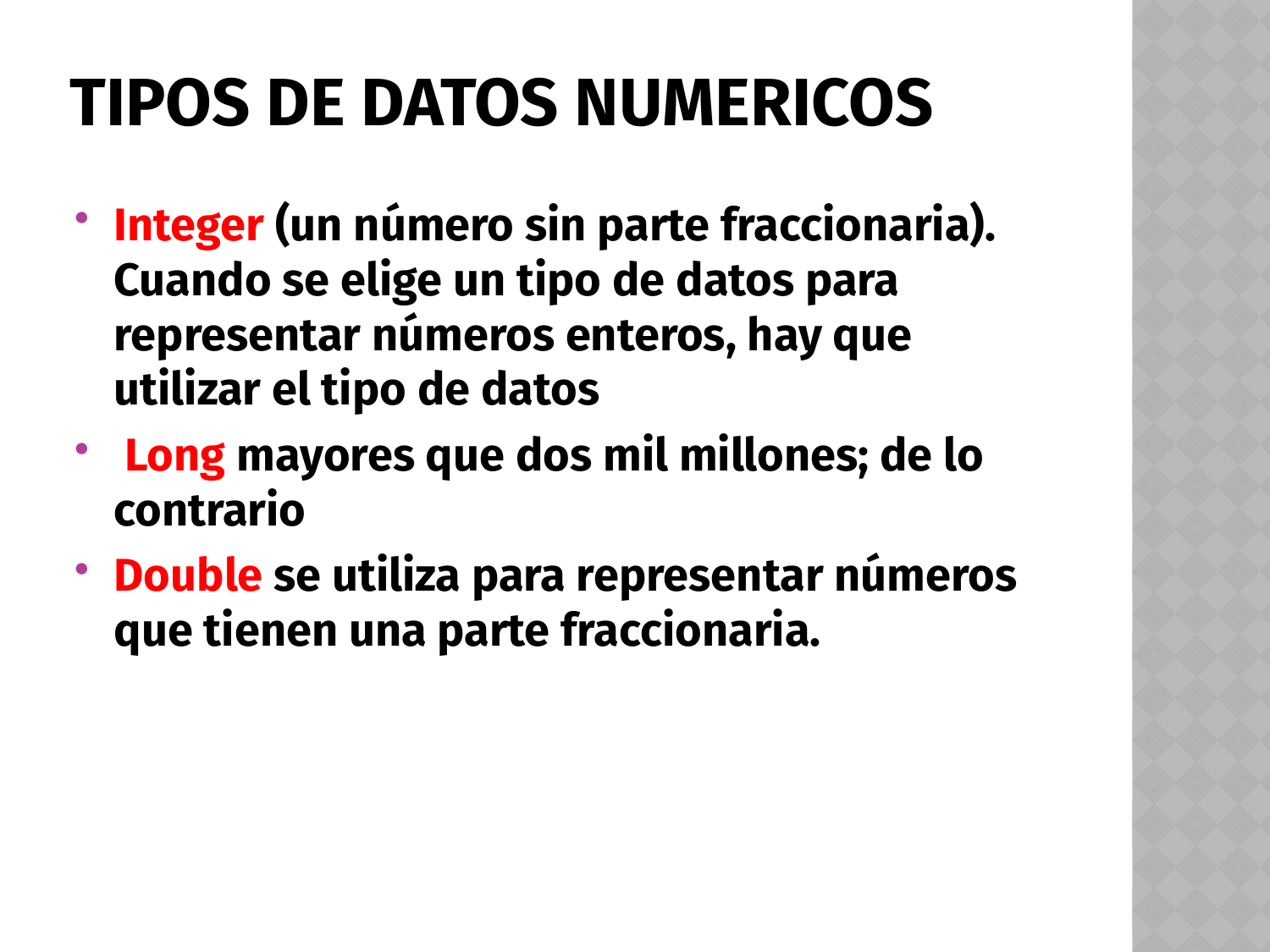

# Tipos de datos numericos
Integer (un número sin parte fraccionaria). Cuando se elige un tipo de datos para representar números enteros, hay que utilizar el tipo de datos
 Long mayores que dos mil millones; de lo contrario
Double se utiliza para representar números que tienen una parte fraccionaria.